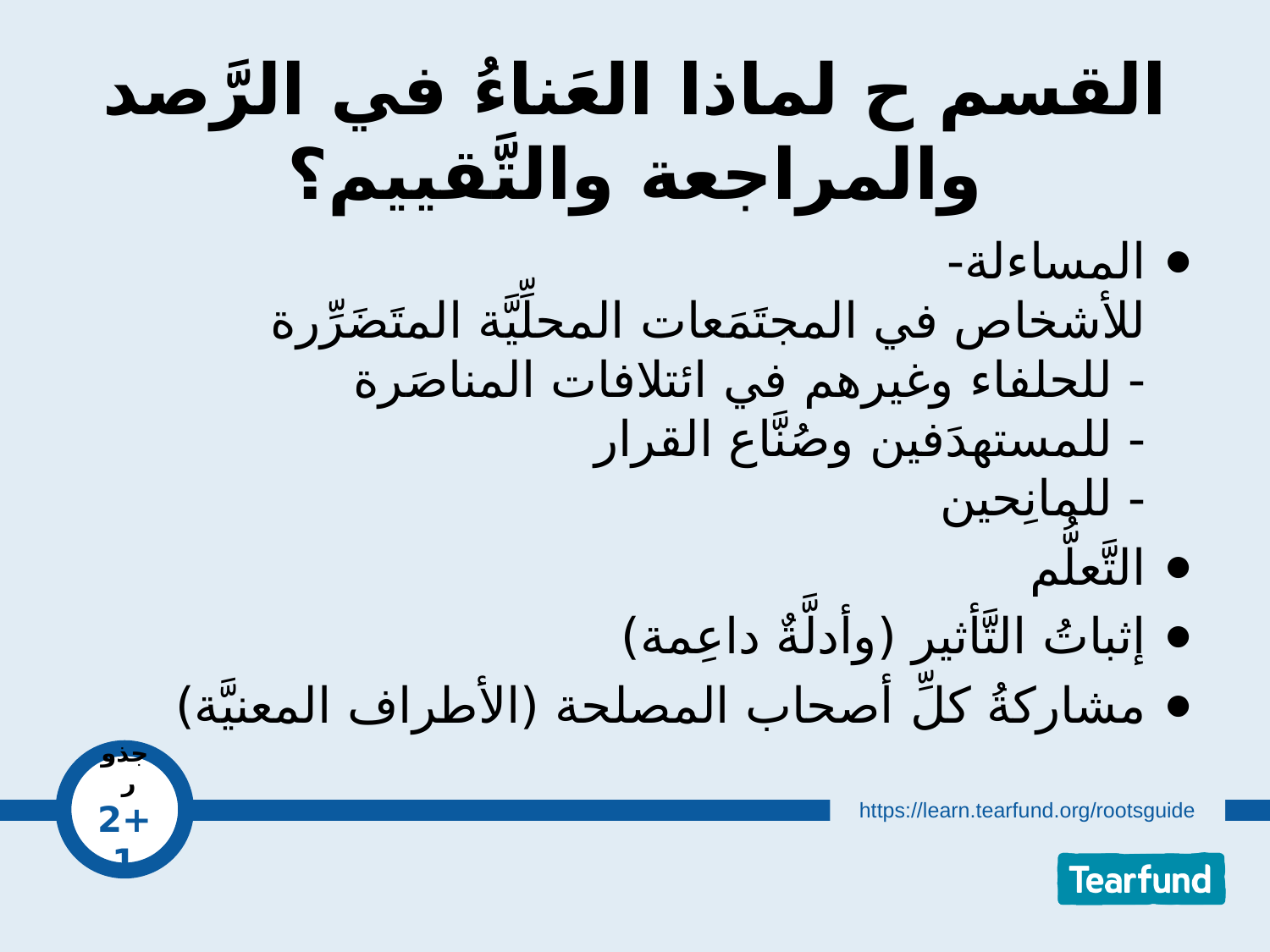

# القسم ح لماذا العَناءُ في الرَّصد والمراجعة والتَّقييم؟
المساءلة-
للأشخاص في المجتَمَعات المحلِّيَّة المتَضَرِّرة
- للحلفاء وغيرهم في ائتلافات المناصَرة
- للمستهدَفين وصُنَّاع القرار
- للمانِحين
التَّعلُّم
إثباتُ التَّأثير (وأدلَّةٌ داعِمة)
مشاركةُ كلِّ أصحاب المصلحة (الأطراف المعنيَّة)